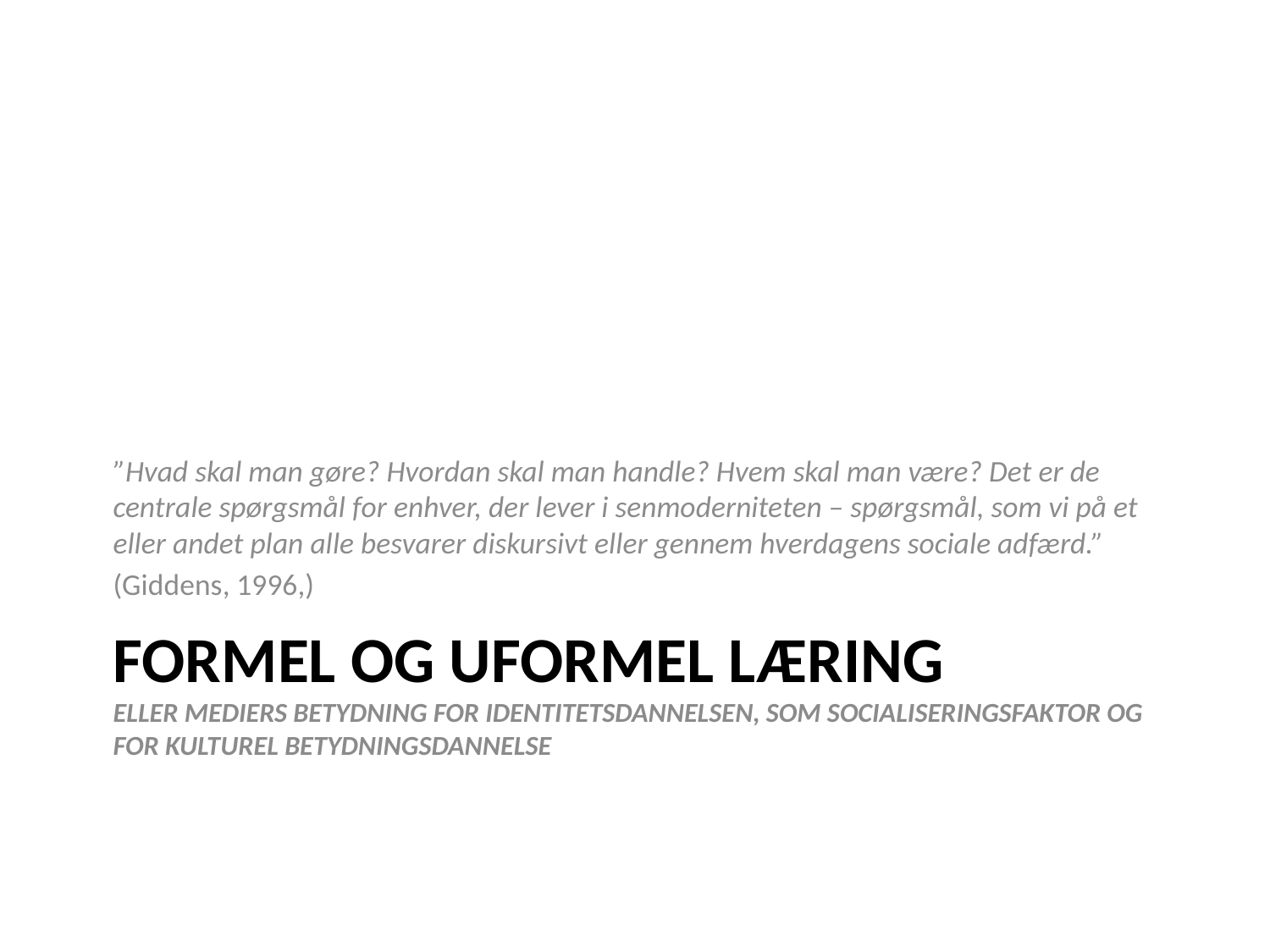

”Hvad skal man gøre? Hvordan skal man handle? Hvem skal man være? Det er de centrale spørgsmål for enhver, der lever i senmoderniteten – spørgsmål, som vi på et eller andet plan alle besvarer diskursivt eller gennem hverdagens sociale adfærd.”
(Giddens, 1996,)

# Formel og uformel læring eller Mediers betydning for identitetsdannelsen, som socialiseringsfaktor og for kulturel betydningsdannelse